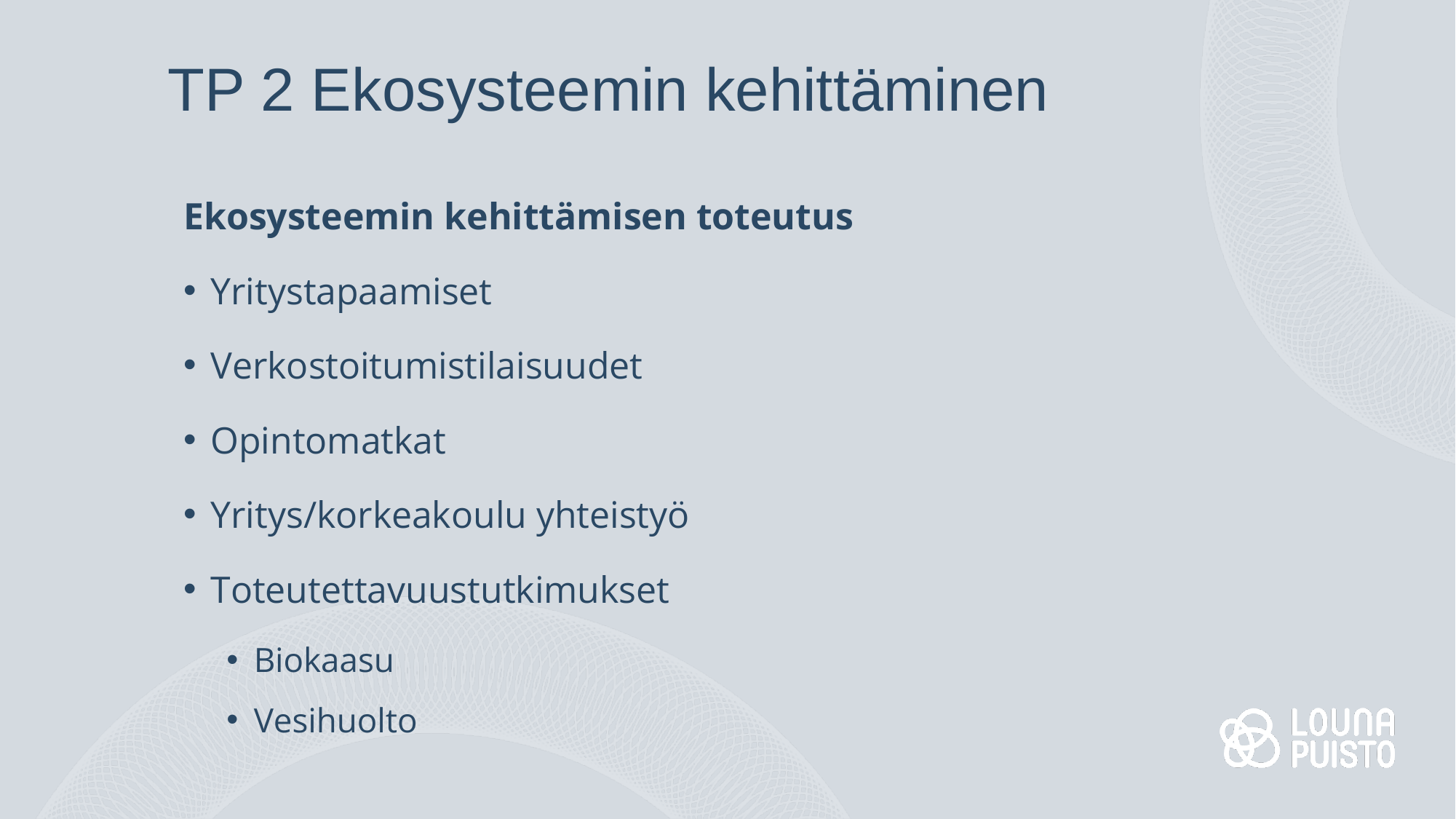

# TP 2 Ekosysteemin kehittäminen
Ekosysteemin kehittämisen toteutus
Yritystapaamiset
Verkostoitumistilaisuudet
Opintomatkat
Yritys/korkeakoulu yhteistyö
Toteutettavuustutkimukset
Biokaasu
Vesihuolto